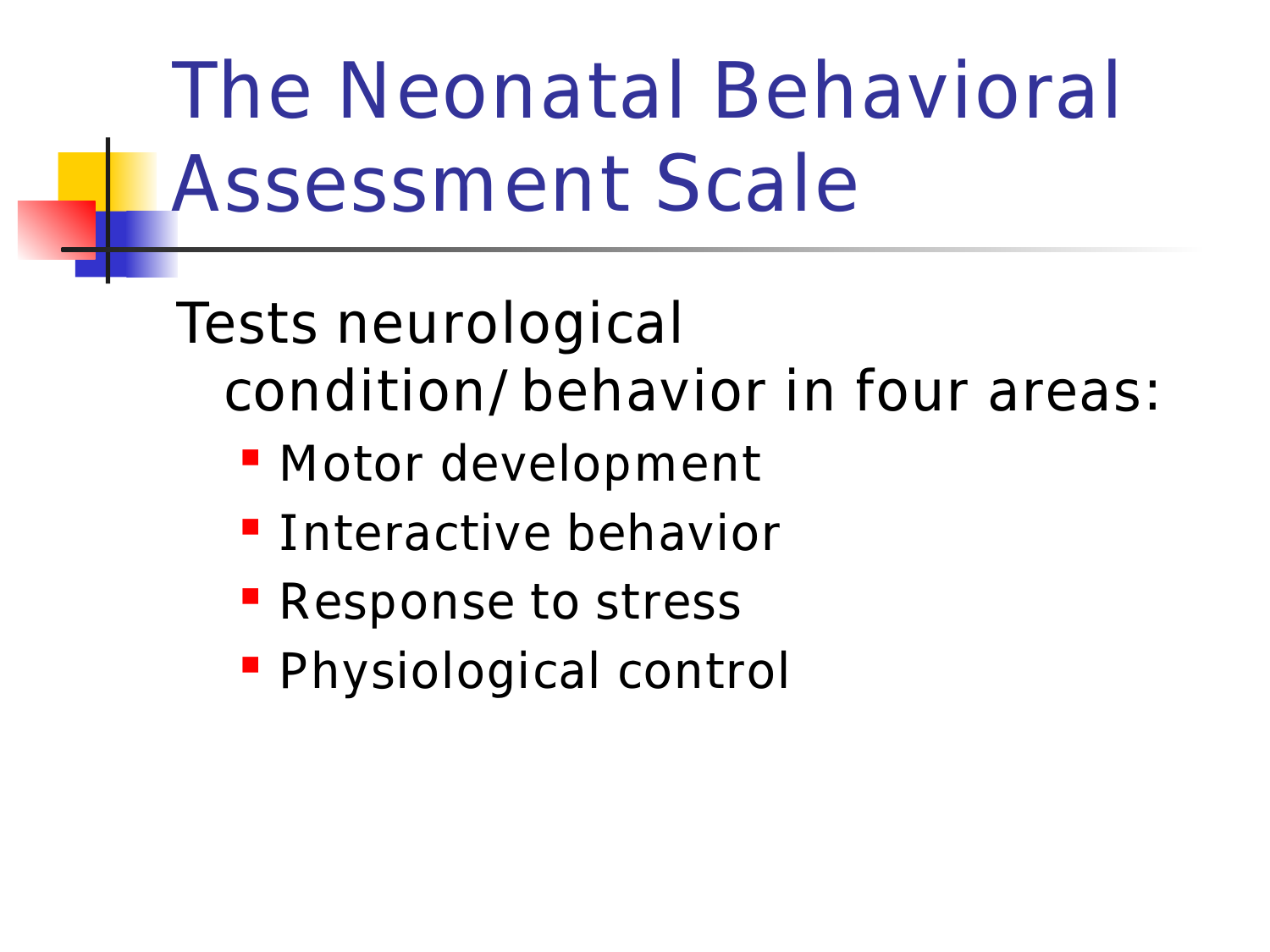

# The Neonatal Behavioral Assessment Scale
Tests neurological condition/behavior in four areas:
Motor development
Interactive behavior
Response to stress
Physiological control